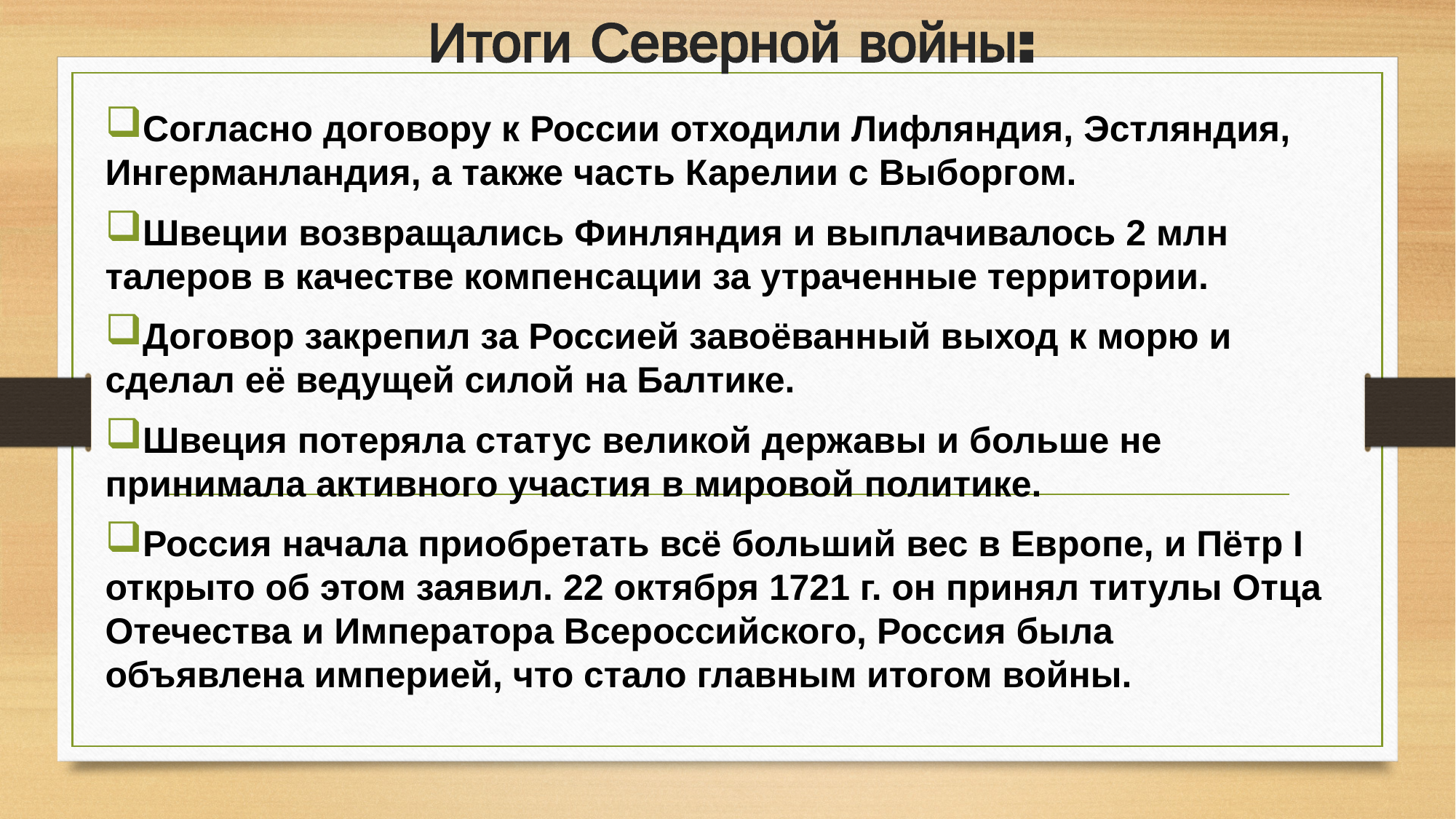

# Итоги Северной войны:
Согласно договору к России отходили Лифляндия, Эстляндия, Ингерманландия, а также часть Карелии с Выборгом.
Швеции возвращались Финляндия и выплачивалось 2 млн талеров в качестве компенсации за утраченные территории.
Договор закрепил за Россией завоёванный выход к морю и сделал её ведущей силой на Балтике.
Швеция потеряла статус великой державы и больше не принимала активного участия в мировой политике.
Россия начала приобретать всё больший вес в Европе, и Пётр I открыто об этом заявил. 22 октября 1721 г. он принял титулы Отца Отечества и Императора Всероссийского, Россия была объявлена империей, что стало главным итогом войны.